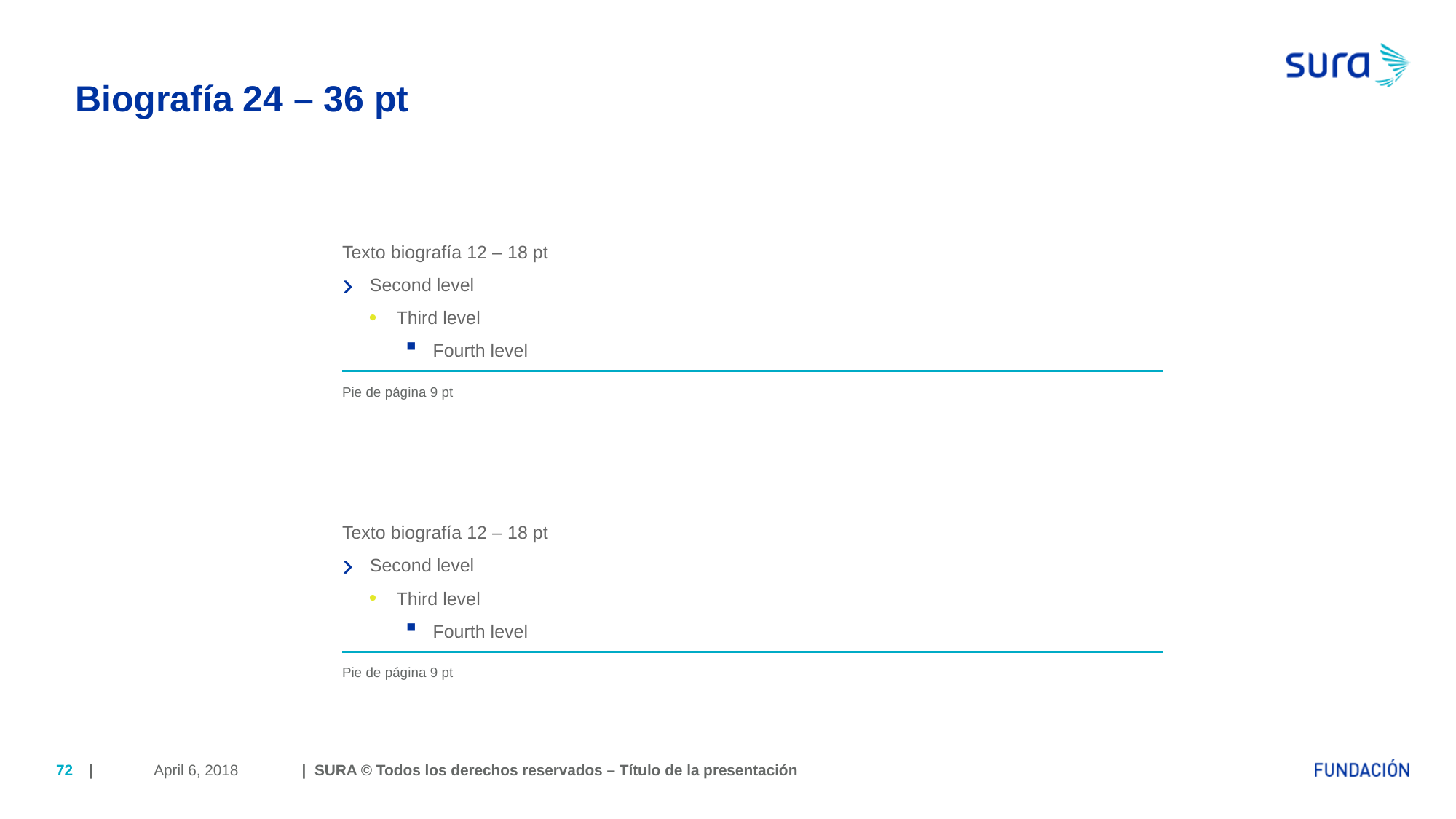

# Biografía 24 – 36 pt

Texto biografía 12 – 18 pt
Second level
Third level
Fourth level

Pie de página 9 pt

Texto biografía 12 – 18 pt
Second level
Third level
Fourth level

Pie de página 9 pt

April 6, 2018
72
|                                                  |  SURA © Todos los derechos reservados – Título de la presentación